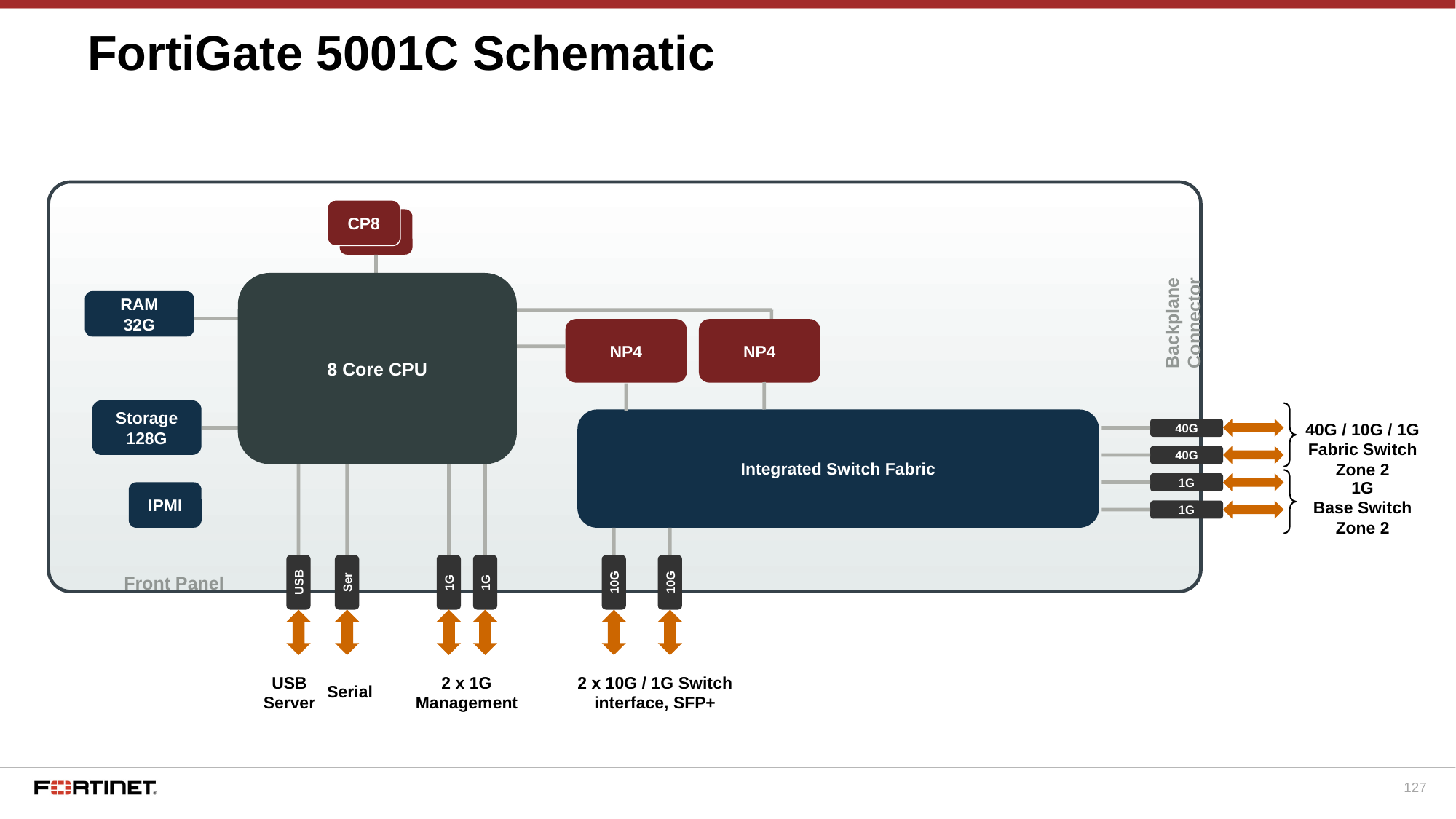

# FortiGate 5001C Schematic

CP8
CP8

8 Core CPU
RAM
32G
Backplane Connector

NP4
NP4

Storage
128G

Integrated Switch Fabric
40G / 10G / 1G
Fabric Switch
Zone 2

40G

40G

1G
Base Switch
Zone 2

1G

IPMI

1G

Front Panel
USB
Ser
1G
1G
10G
10G

USB
Server
2 x 1G
Management
2 x 10G / 1G Switch interface, SFP+
Serial